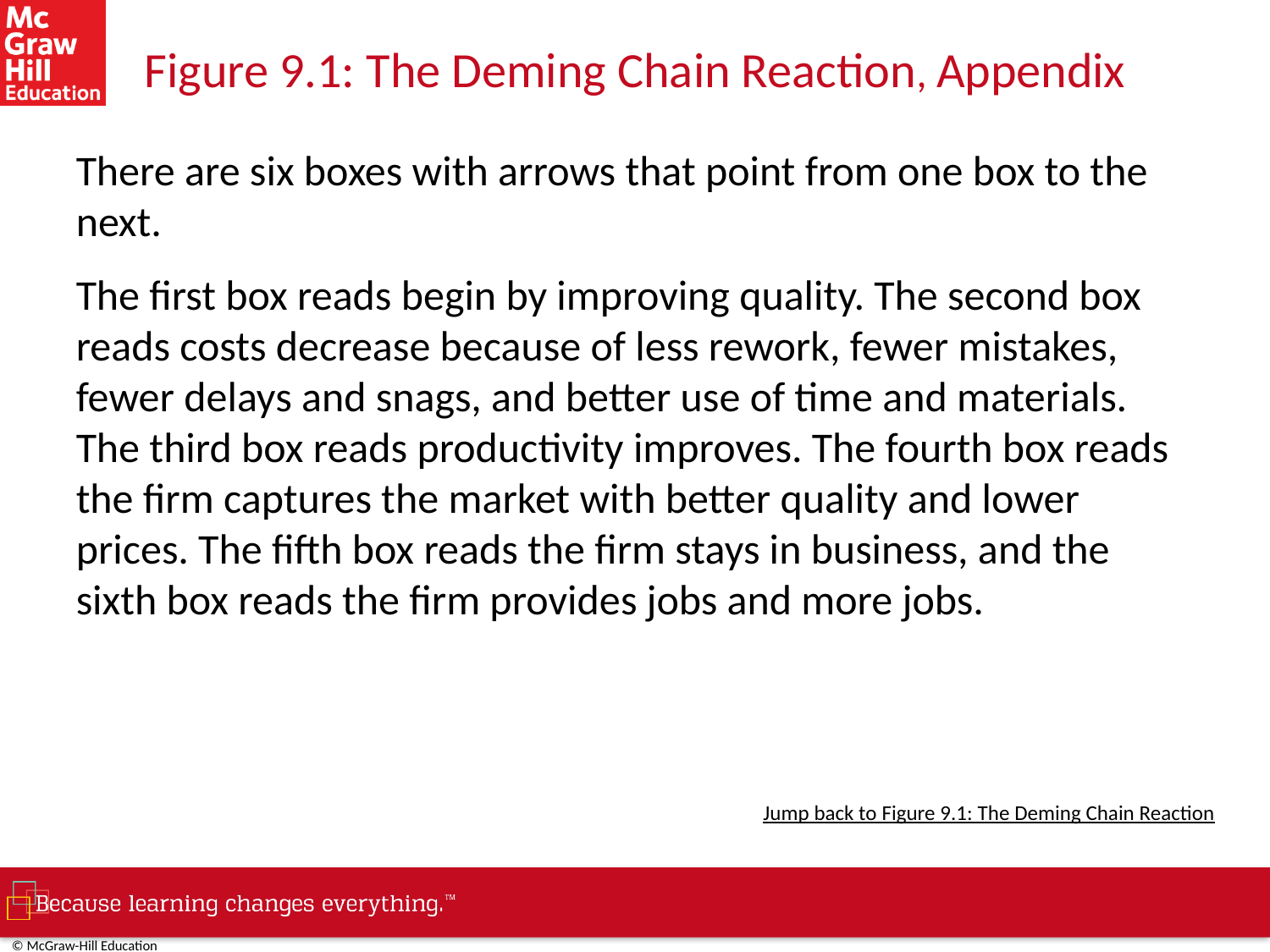

# Figure 9.1: The Deming Chain Reaction, Appendix
There are six boxes with arrows that point from one box to the next.
The first box reads begin by improving quality. The second box reads costs decrease because of less rework, fewer mistakes, fewer delays and snags, and better use of time and materials. The third box reads productivity improves. The fourth box reads the firm captures the market with better quality and lower prices. The fifth box reads the firm stays in business, and the sixth box reads the firm provides jobs and more jobs.
Jump back to Figure 9.1: The Deming Chain Reaction